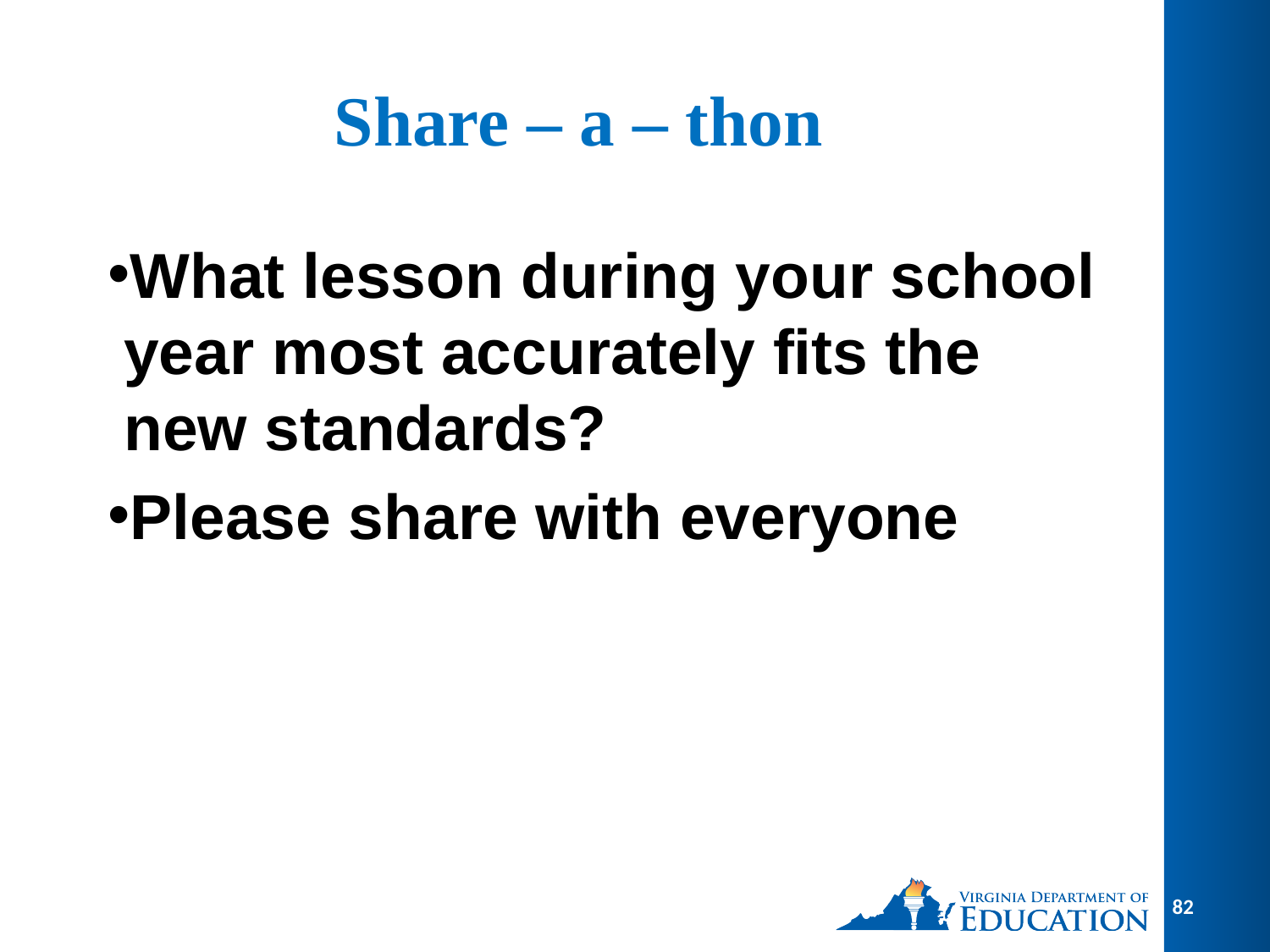

# Share – a – thon
What lesson during your school year most accurately fits the new standards?
Please share with everyone
82